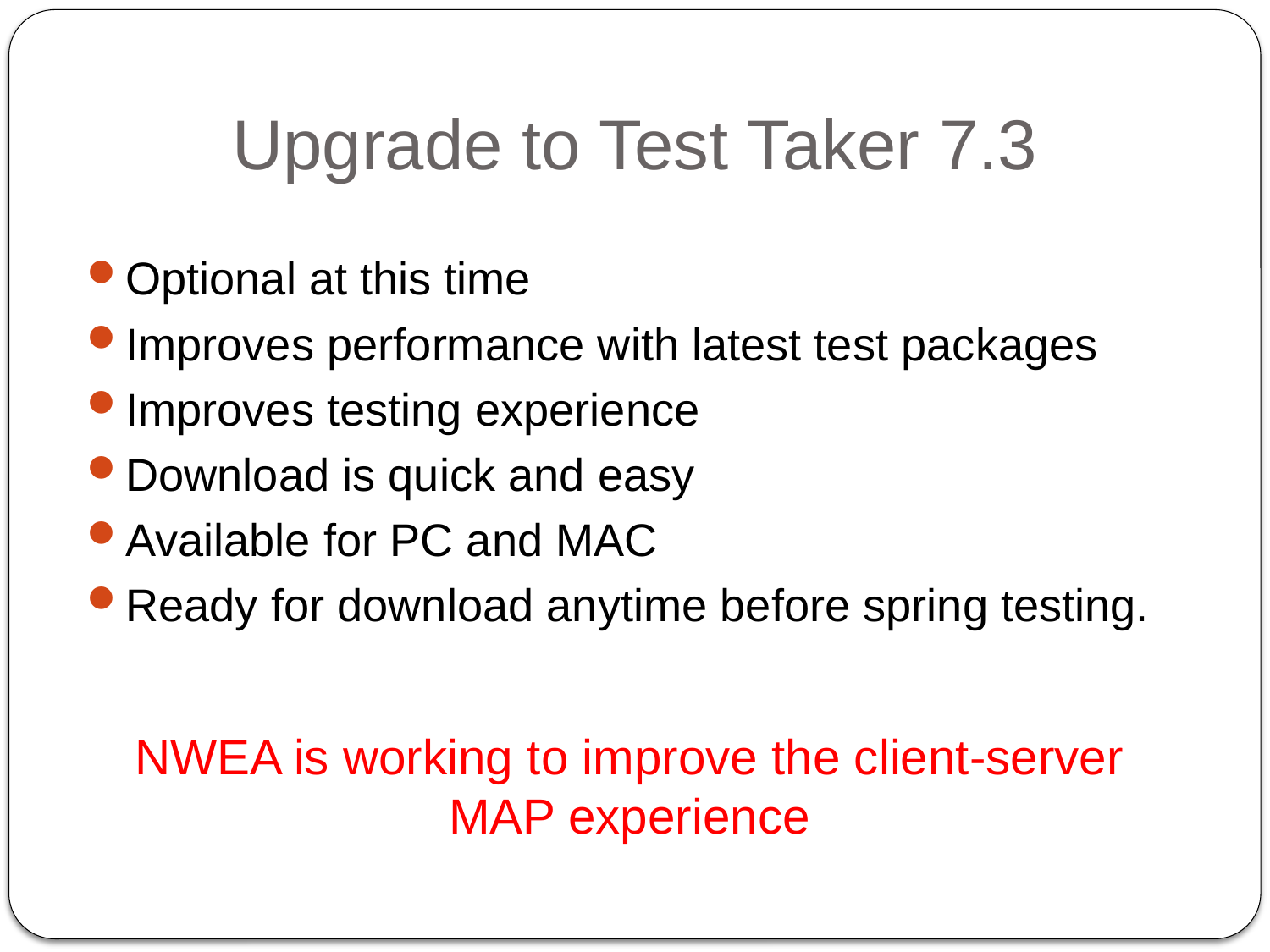

# Upgrade to Test Taker 7.3
Optional at this time
Improves performance with latest test packages
Improves testing experience
Download is quick and easy
Available for PC and MAC
Ready for download anytime before spring testing.
NWEA is working to improve the client-server MAP experience